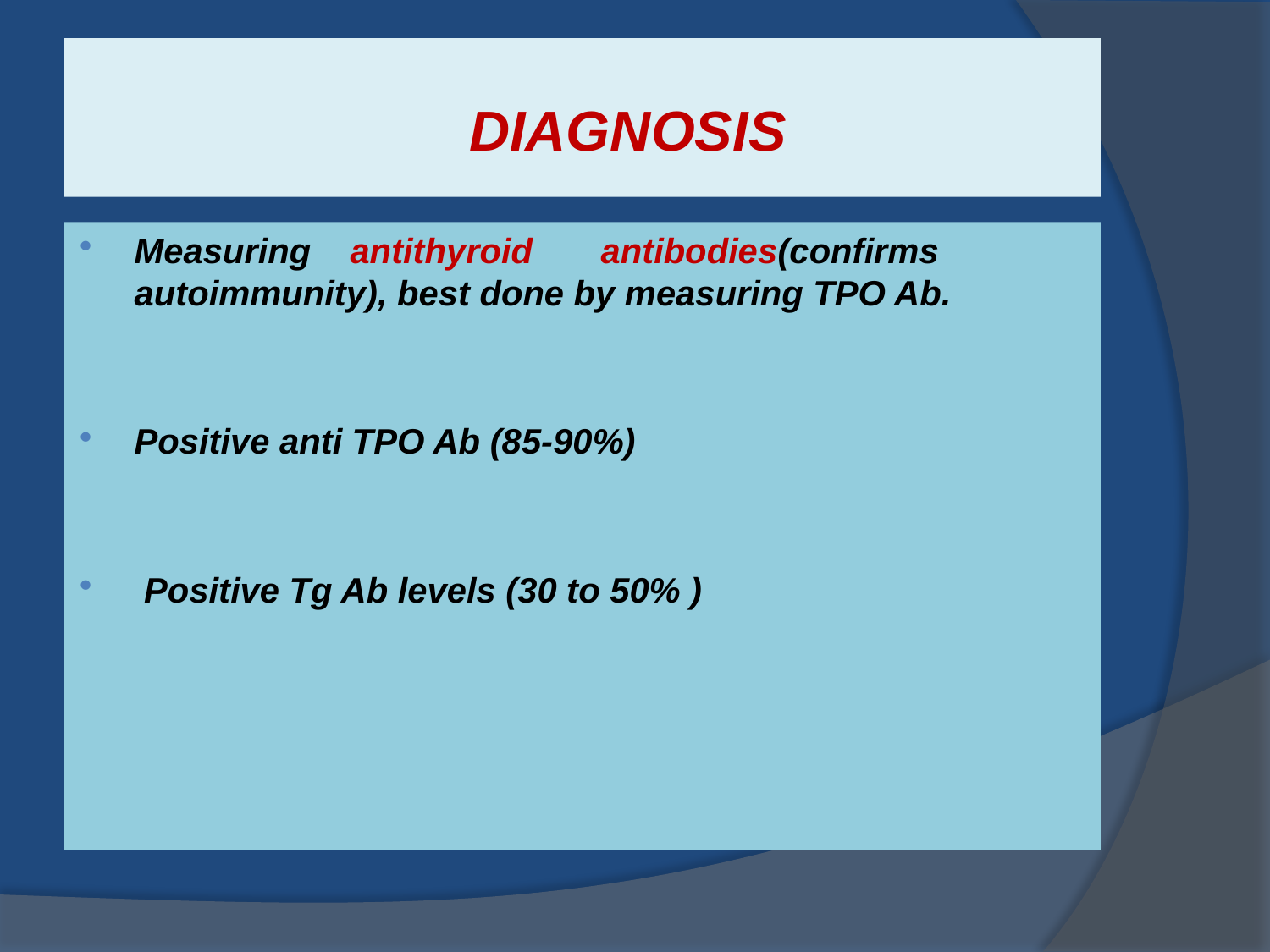

# DIAGNOSIS
Measuring    antithyroid       antibodies(confirms autoimmunity), best done by measuring TPO Ab.

Positive anti TPO Ab (85-90%)

 Positive Tg Ab levels (30 to 50% )